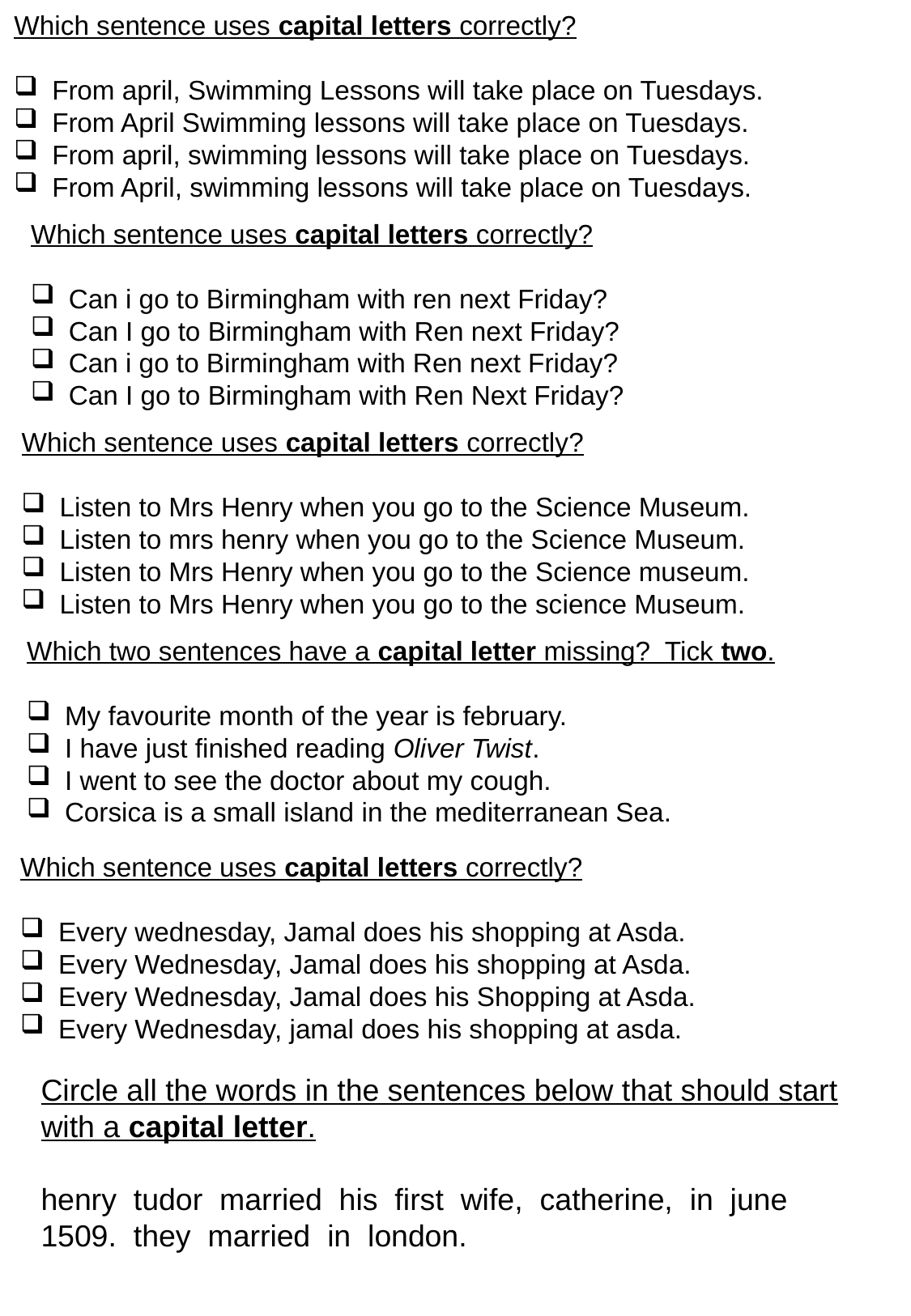

Which sentence uses capital letters correctly?

From april, Swimming Lessons will take place on Tuesdays.
From April Swimming lessons will take place on Tuesdays.
From april, swimming lessons will take place on Tuesdays.
From April, swimming lessons will take place on Tuesdays.
Which sentence uses capital letters correctly?

Can i go to Birmingham with ren next Friday?
Can I go to Birmingham with Ren next Friday?
Can i go to Birmingham with Ren next Friday?
Can I go to Birmingham with Ren Next Friday?
Which sentence uses capital letters correctly?

Listen to Mrs Henry when you go to the Science Museum.
Listen to mrs henry when you go to the Science Museum.
Listen to Mrs Henry when you go to the Science museum.
Listen to Mrs Henry when you go to the science Museum.
Which two sentences have a capital letter missing?  Tick two.

My favourite month of the year is february.
I have just finished reading Oliver Twist.
I went to see the doctor about my cough.
Corsica is a small island in the mediterranean Sea.
Which sentence uses capital letters correctly?

Every wednesday, Jamal does his shopping at Asda.
Every Wednesday, Jamal does his shopping at Asda.
Every Wednesday, Jamal does his Shopping at Asda.
Every Wednesday, jamal does his shopping at asda.
Circle all the words in the sentences below that should start with a capital letter.

henry  tudor  married  his  first  wife,  catherine,  in  june
1509.  they  married  in  london.